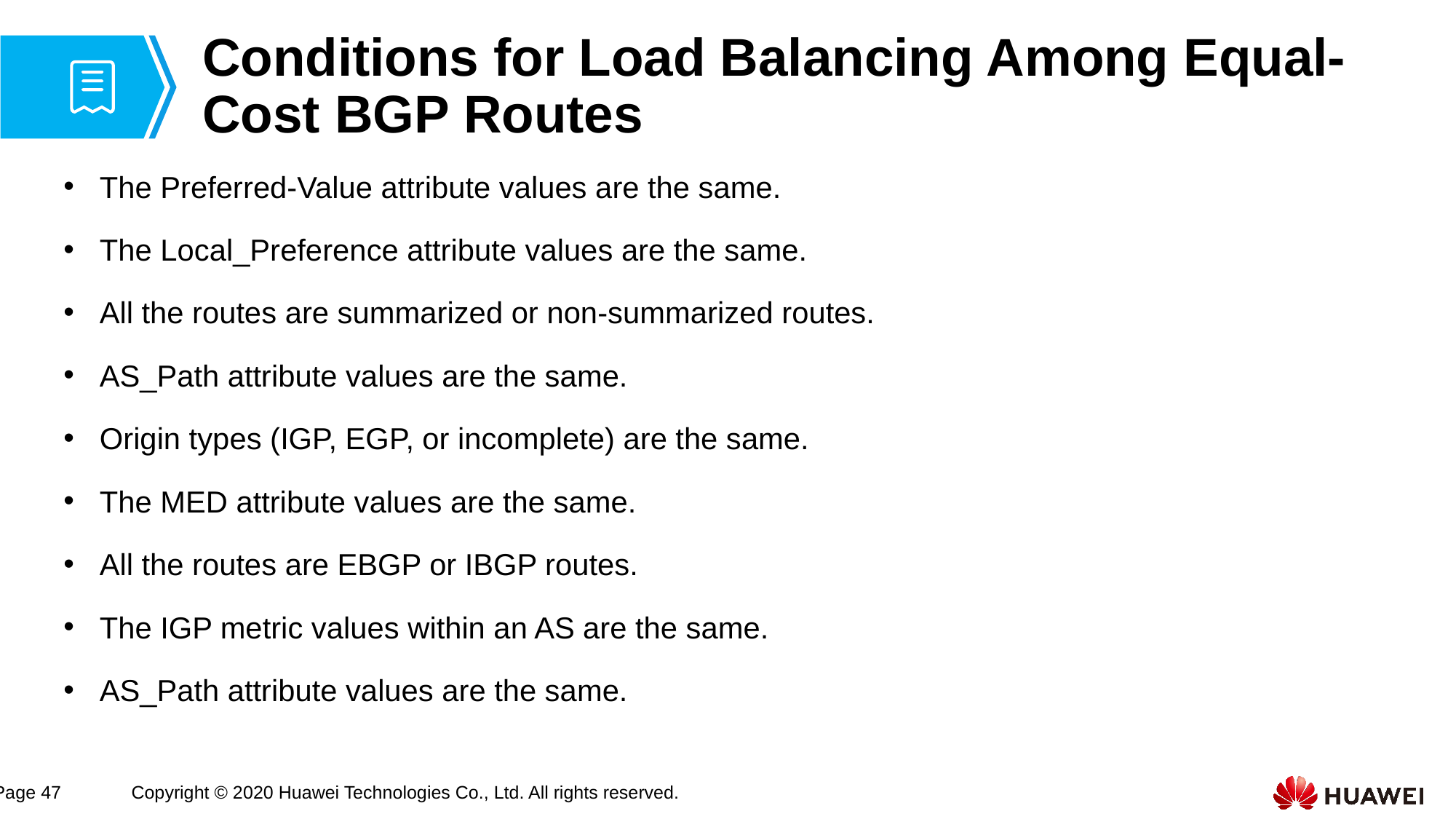

# Conditions for Load Balancing Among Equal-Cost BGP Routes
The Preferred-Value attribute values are the same.
The Local_Preference attribute values are the same.
All the routes are summarized or non-summarized routes.
AS_Path attribute values are the same.
Origin types (IGP, EGP, or incomplete) are the same.
The MED attribute values are the same.
All the routes are EBGP or IBGP routes.
The IGP metric values within an AS are the same.
AS_Path attribute values are the same.